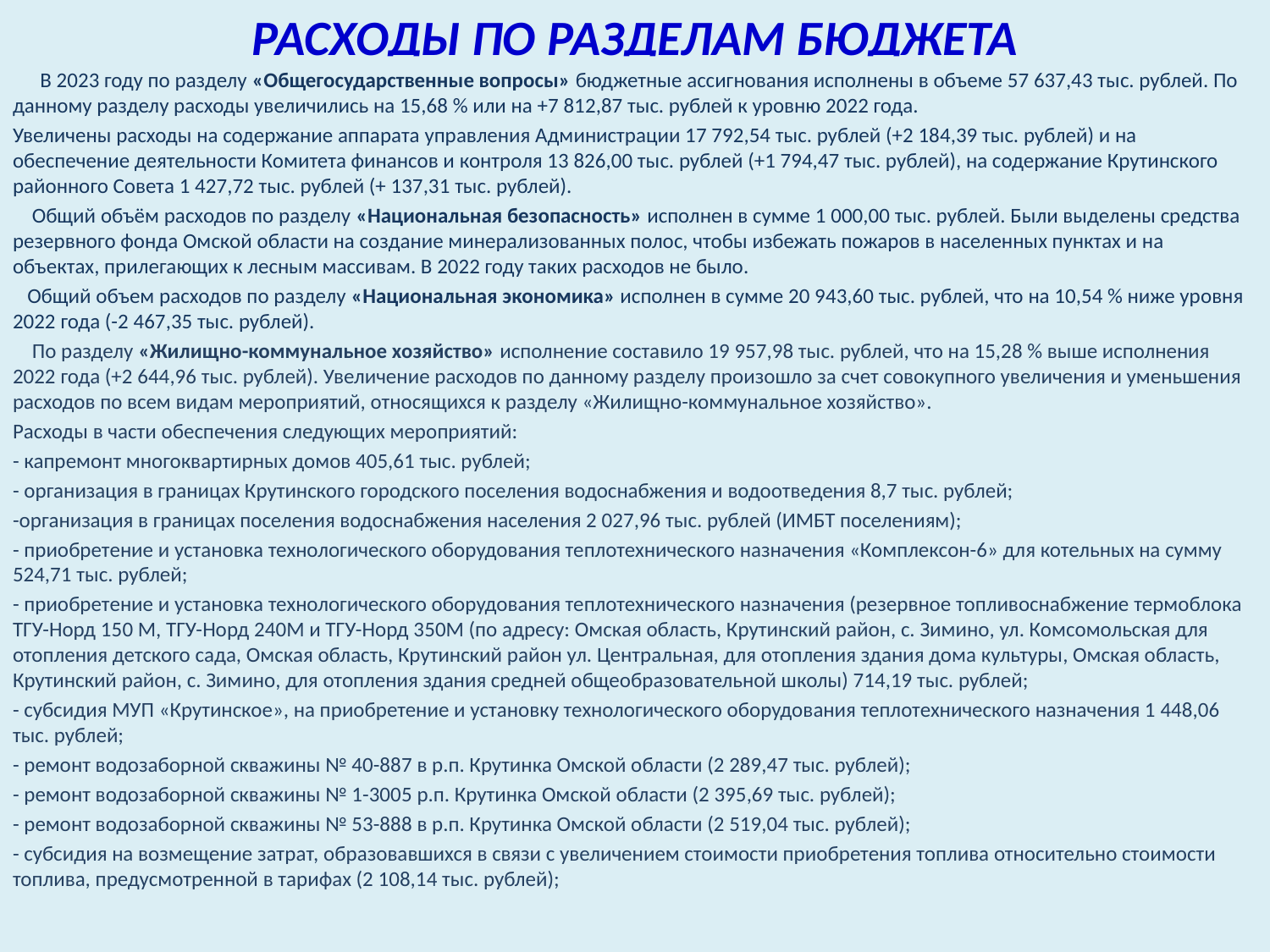

# РАСХОДЫ ПО РАЗДЕЛАМ БЮДЖЕТА
     В 2023 году по разделу «Общегосударственные вопросы» бюджетные ассигнования исполнены в объеме 57 637,43 тыс. рублей. По данному разделу расходы увеличились на 15,68 % или на +7 812,87 тыс. рублей к уровню 2022 года.
Увеличены расходы на содержание аппарата управления Администрации 17 792,54 тыс. рублей (+2 184,39 тыс. рублей) и на обеспечение деятельности Комитета финансов и контроля 13 826,00 тыс. рублей (+1 794,47 тыс. рублей), на содержание Крутинского районного Совета 1 427,72 тыс. рублей (+ 137,31 тыс. рублей).
    Общий объём расходов по разделу «Национальная безопасность» исполнен в сумме 1 000,00 тыс. рублей. Были выделены средства резервного фонда Омской области на создание минерализованных полос, чтобы избежать пожаров в населенных пунктах и на объектах, прилегающих к лесным массивам. В 2022 году таких расходов не было.
   Общий объем расходов по разделу «Национальная экономика» исполнен в сумме 20 943,60 тыс. рублей, что на 10,54 % ниже уровня 2022 года (-2 467,35 тыс. рублей).
    По разделу «Жилищно-коммунальное хозяйство» исполнение составило 19 957,98 тыс. рублей, что на 15,28 % выше исполнения 2022 года (+2 644,96 тыс. рублей). Увеличение расходов по данному разделу произошло за счет совокупного увеличения и уменьшения расходов по всем видам мероприятий, относящихся к разделу «Жилищно-коммунальное хозяйство».
Расходы в части обеспечения следующих мероприятий:
- капремонт многоквартирных домов 405,61 тыс. рублей;
- организация в границах Крутинского городского поселения водоснабжения и водоотведения 8,7 тыс. рублей;
-организация в границах поселения водоснабжения населения 2 027,96 тыс. рублей (ИМБТ поселениям);
- приобретение и установка технологического оборудования теплотехнического назначения «Комплексон-6» для котельных на сумму 524,71 тыс. рублей;
- приобретение и установка технологического оборудования теплотехнического назначения (резервное топливоснабжение термоблока ТГУ-Норд 150 М, ТГУ-Норд 240М и ТГУ-Норд 350М (по адресу: Омская область, Крутинский район, с. Зимино, ул. Комсомольская для отопления детского сада, Омская область, Крутинский район ул. Центральная, для отопления здания дома культуры, Омская область, Крутинский район, с. Зимино, для отопления здания средней общеобразовательной школы) 714,19 тыс. рублей;
- субсидия МУП «Крутинское», на приобретение и установку технологического оборудования теплотехнического назначения 1 448,06 тыс. рублей;
- ремонт водозаборной скважины № 40-887 в р.п. Крутинка Омской области (2 289,47 тыс. рублей);
- ремонт водозаборной скважины № 1-3005 р.п. Крутинка Омской области (2 395,69 тыс. рублей);
- ремонт водозаборной скважины № 53-888 в р.п. Крутинка Омской области (2 519,04 тыс. рублей);
- субсидия на возмещение затрат, образовавшихся в связи с увеличением стоимости приобретения топлива относительно стоимости топлива, предусмотренной в тарифах (2 108,14 тыс. рублей);